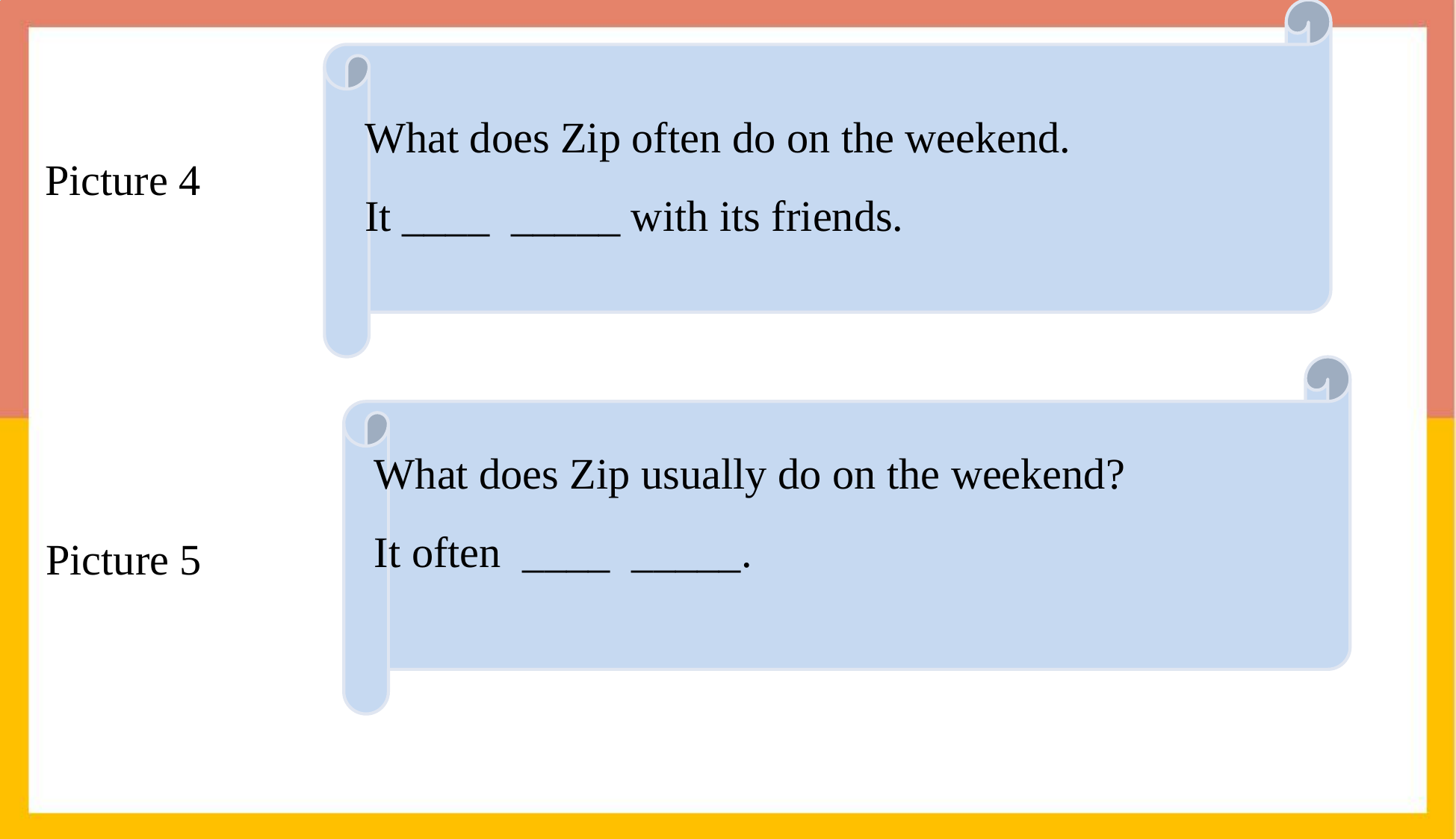

What does Zip often do on the weekend.
It ____  _____ with its friends.
Picture 4

What does Zip usually do on the weekend?
It often  ____  _____.

Picture 5